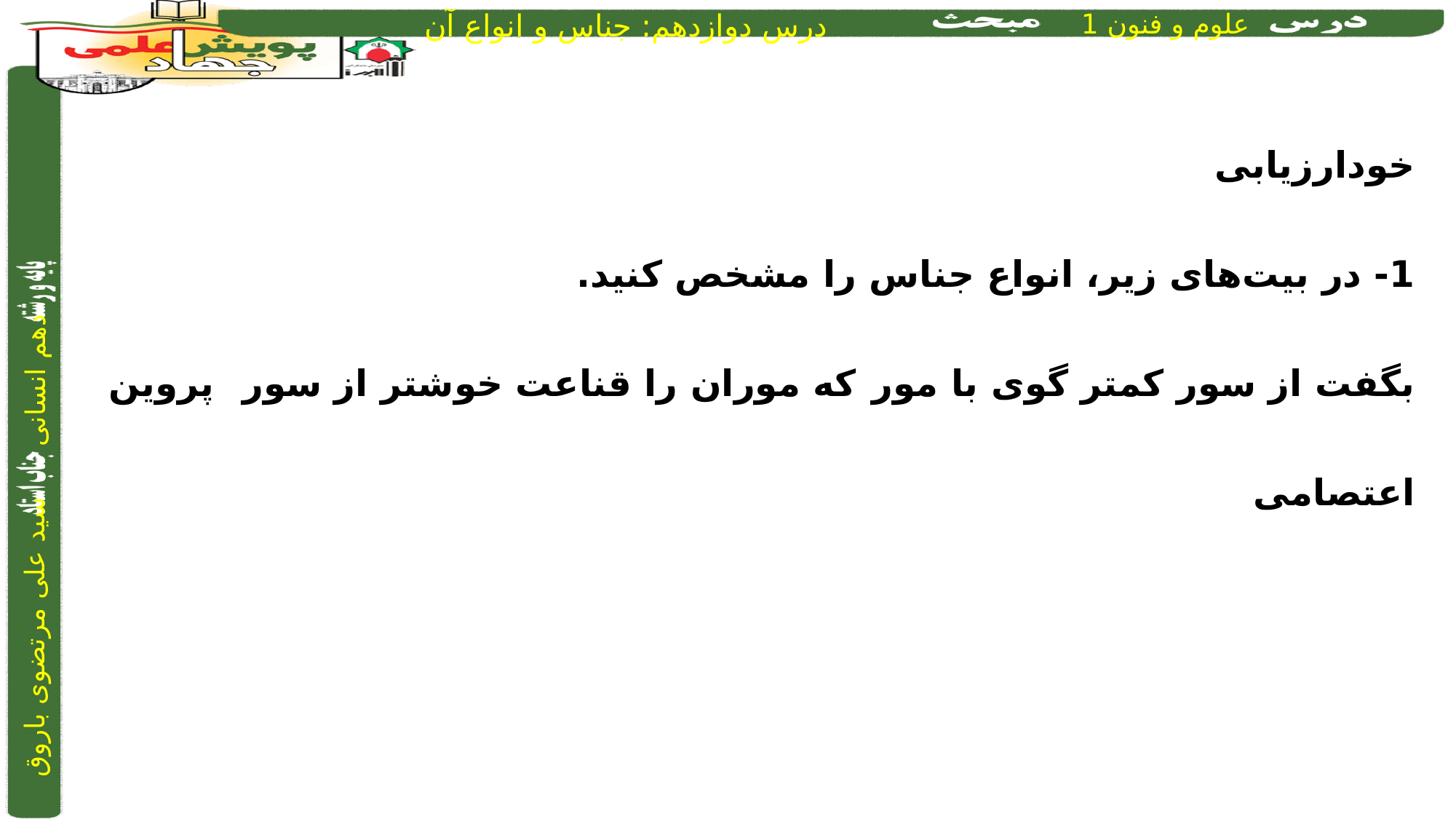

خودارزیابی
1- در بیت‌های زیر، انواع جناس را مشخص کنید.
بگفت از سور کمتر گوی با مور		 که موران را قناعت خوشتر از سور		پروین اعتصامی